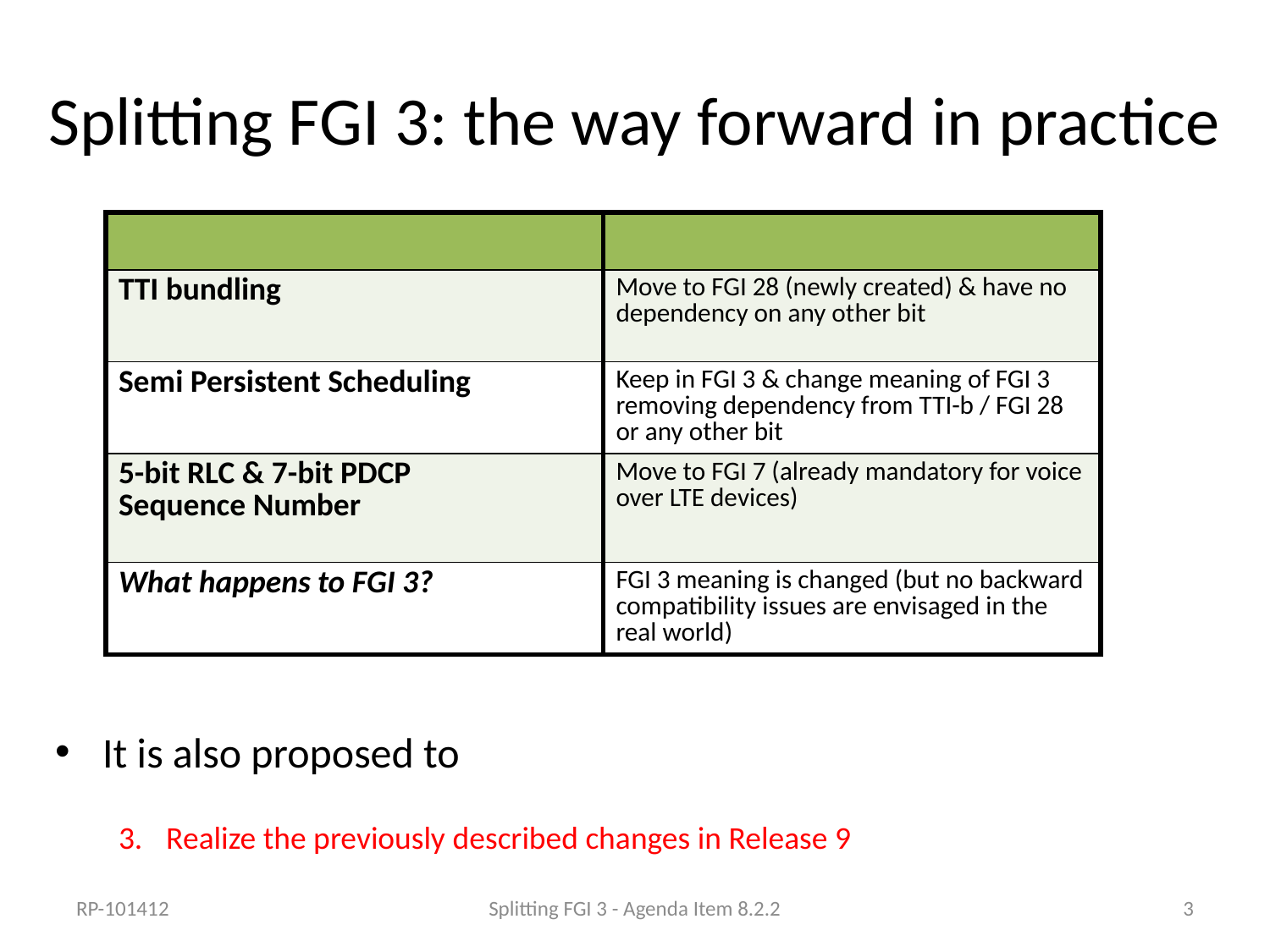

# Splitting FGI 3: the way forward in practice
|  |  |
| --- | --- |
| TTI bundling | Move to FGI 28 (newly created) & have no dependency on any other bit |
| Semi Persistent Scheduling | Keep in FGI 3 & change meaning of FGI 3 removing dependency from TTI-b / FGI 28 or any other bit |
| 5-bit RLC & 7-bit PDCP Sequence Number | Move to FGI 7 (already mandatory for voice over LTE devices) |
| What happens to FGI 3? | FGI 3 meaning is changed (but no backward compatibility issues are envisaged in the real world) |
It is also proposed to

Realize the previously described changes in Release 9

RP-101412
Splitting FGI 3 - Agenda Item 8.2.2
3